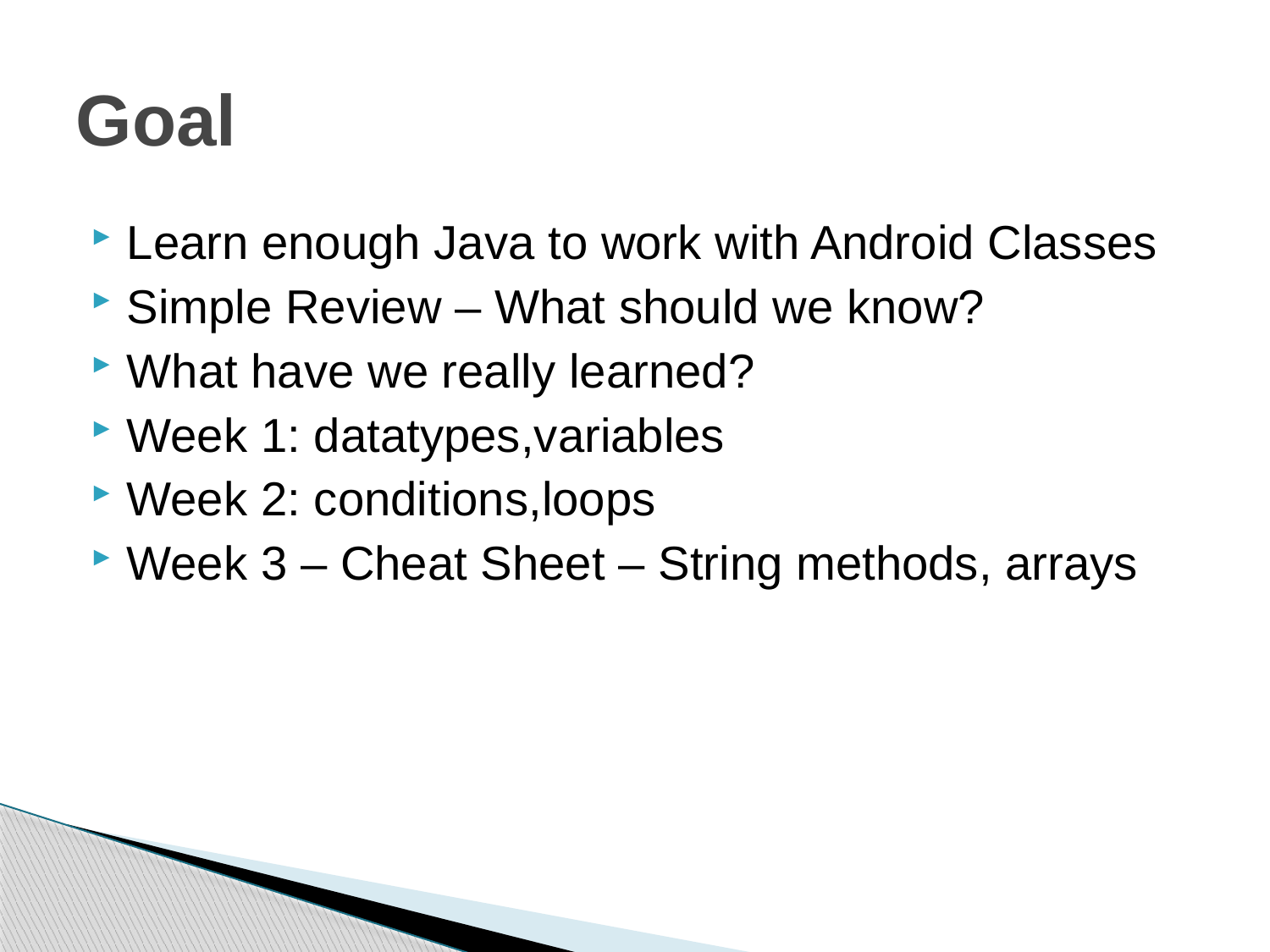

# Goal
Learn enough Java to work with Android Classes
Simple Review – What should we know?
What have we really learned?
Week 1: datatypes,variables
Week 2: conditions,loops
Week 3 – Cheat Sheet – String methods, arrays